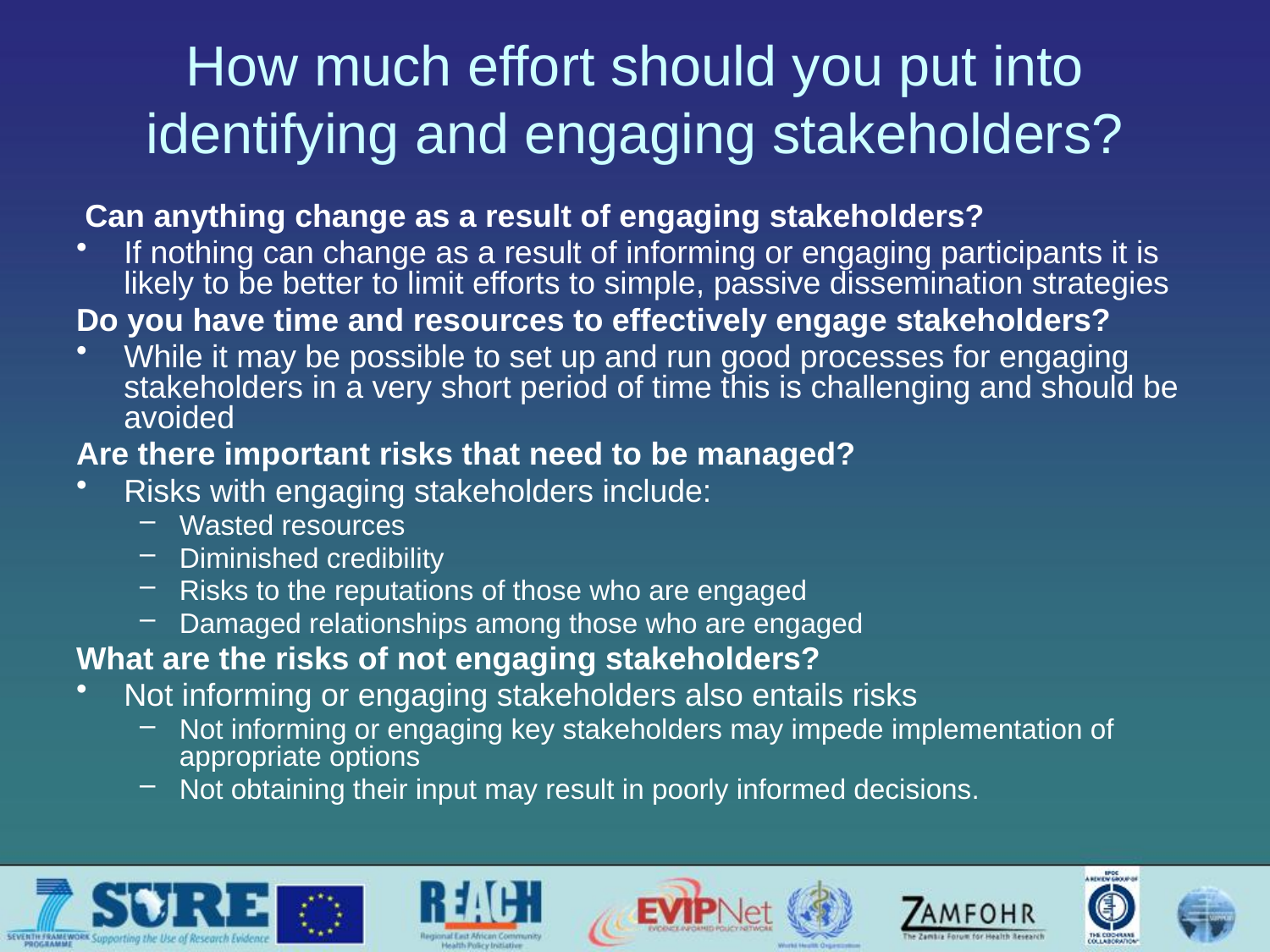

# How much effort should you put into identifying and engaging stakeholders?
 Can anything change as a result of engaging stakeholders?
If nothing can change as a result of informing or engaging participants it is likely to be better to limit efforts to simple, passive dissemination strategies
Do you have time and resources to effectively engage stakeholders?
While it may be possible to set up and run good processes for engaging stakeholders in a very short period of time this is challenging and should be avoided
Are there important risks that need to be managed?
Risks with engaging stakeholders include:
Wasted resources
Diminished credibility
Risks to the reputations of those who are engaged
Damaged relationships among those who are engaged
What are the risks of not engaging stakeholders?
Not informing or engaging stakeholders also entails risks
Not informing or engaging key stakeholders may impede implementation of appropriate options
Not obtaining their input may result in poorly informed decisions.